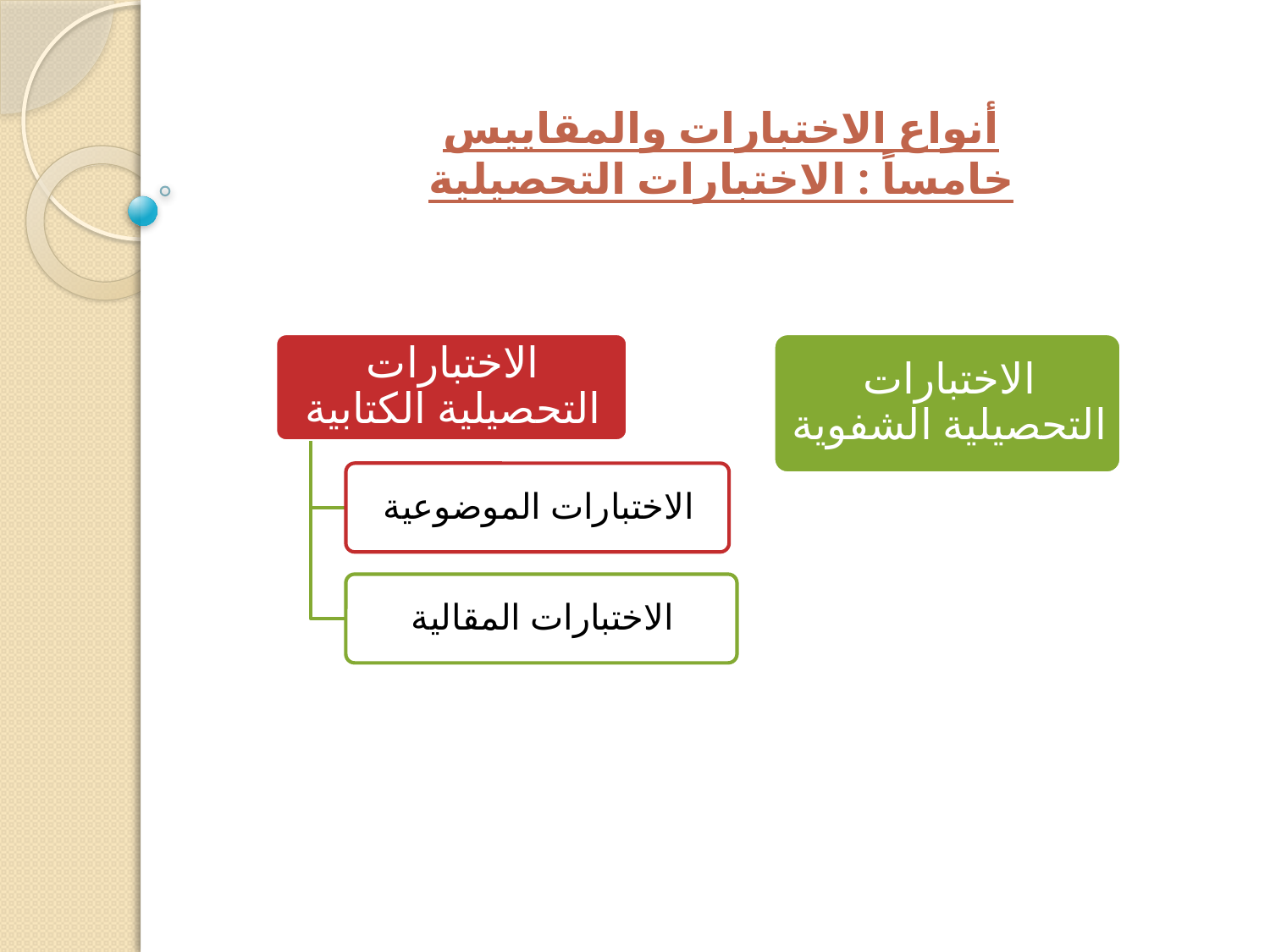

أنواع الاختبارات والمقاييس
خامساً : الاختبارات التحصيلية
الاختبارات التحصيلية الكتابية
الاختبارات الموضوعية
الاختبارات المقالية
الاختبارات التحصيلية الشفوية